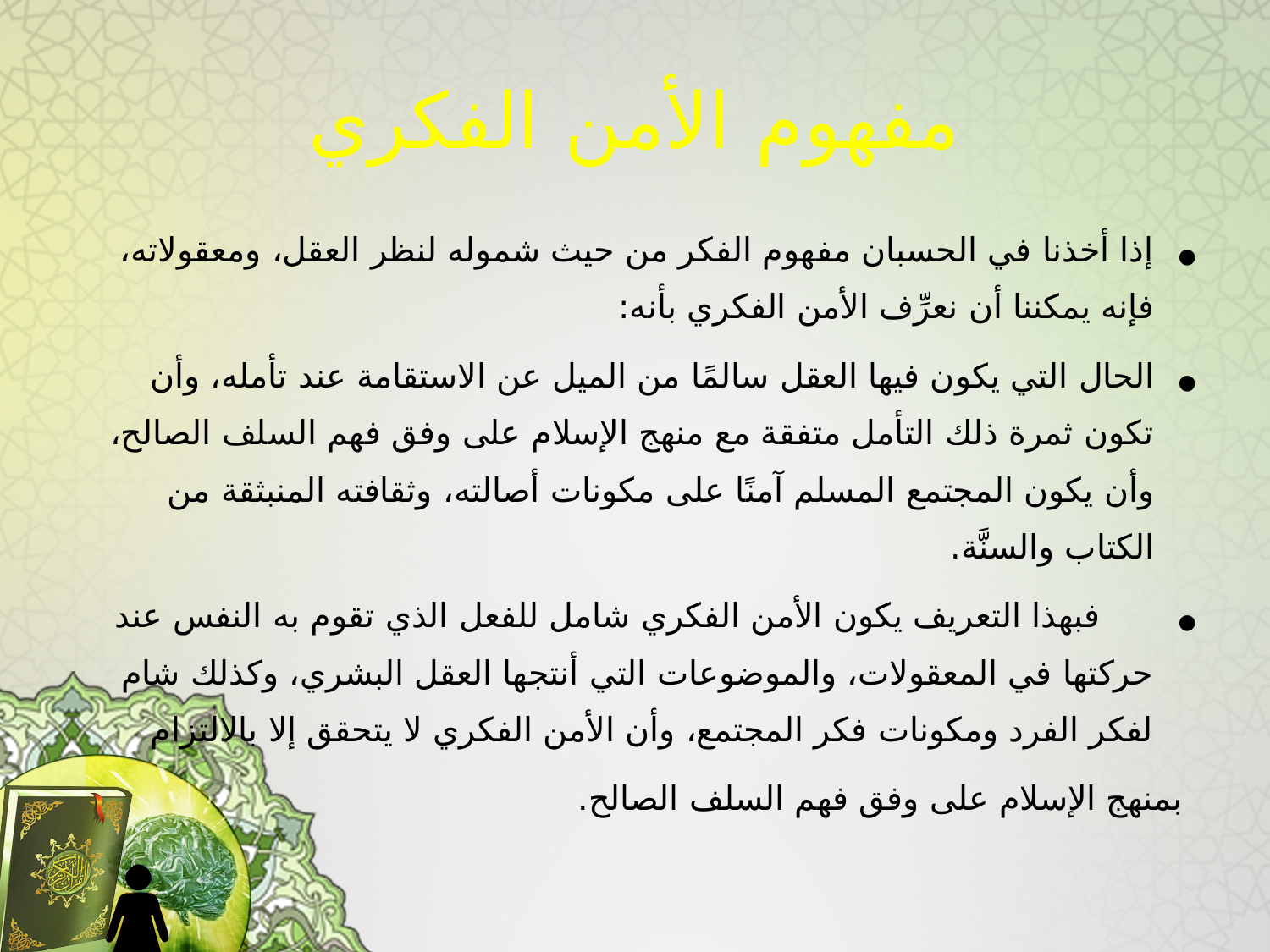

# مفهوم الأمن الفكري
إذا أخذنا في الحسبان مفهوم الفكر من حيث شموله لنظر العقل، ومعقولاته، فإنه يمكننا أن نعرِّف الأمن الفكري بأنه:
الحال التي يكون فيها العقل سالمًا من الميل عن الاستقامة عند تأمله، وأن تكون ثمرة ذلك التأمل متفقة مع منهج الإسلام على وفق فهم السلف الصالح، وأن يكون المجتمع المسلم آمنًا على مكونات أصالته، وثقافته المنبثقة من الكتاب والسنَّة.
     فبهذا التعريف يكون الأمن الفكري شامل للفعل الذي تقوم به النفس عند حركتها في المعقولات، والموضوعات التي أنتجها العقل البشري، وكذلك شام لفكر الفرد ومكونات فكر المجتمع، وأن الأمن الفكري لا يتحقق إلا بالالتزام
 بمنهج الإسلام على وفق فهم السلف الصالح.